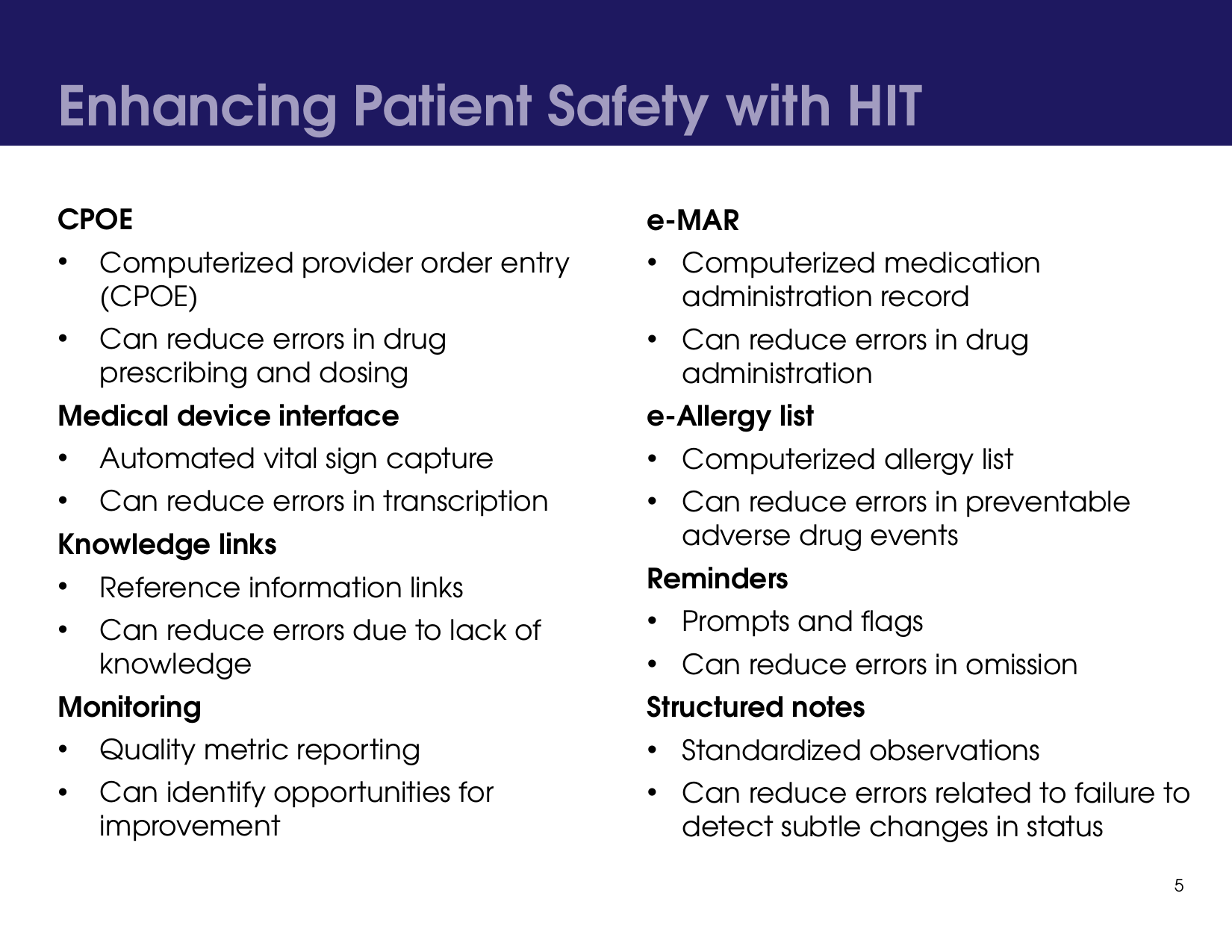

# Enhancing Patient Safety with HIT
CPOE
Computerized provider order entry (CPOE)
Can reduce errors in drug prescribing and dosing
Medical device interface
Automated vital sign capture
Can reduce errors in transcription
Knowledge links
Reference information links
Can reduce errors due to lack of knowledge
Monitoring
Quality metric reporting
Can identify opportunities for improvement
e-MAR
Computerized medication administration record
Can reduce errors in drug administration
e-Allergy list
Computerized allergy list
Can reduce errors in preventable adverse drug events
Reminders
Prompts and flags
Can reduce errors in omission
Structured notes
Standardized observations
Can reduce errors related to failure to detect subtle changes in status
5